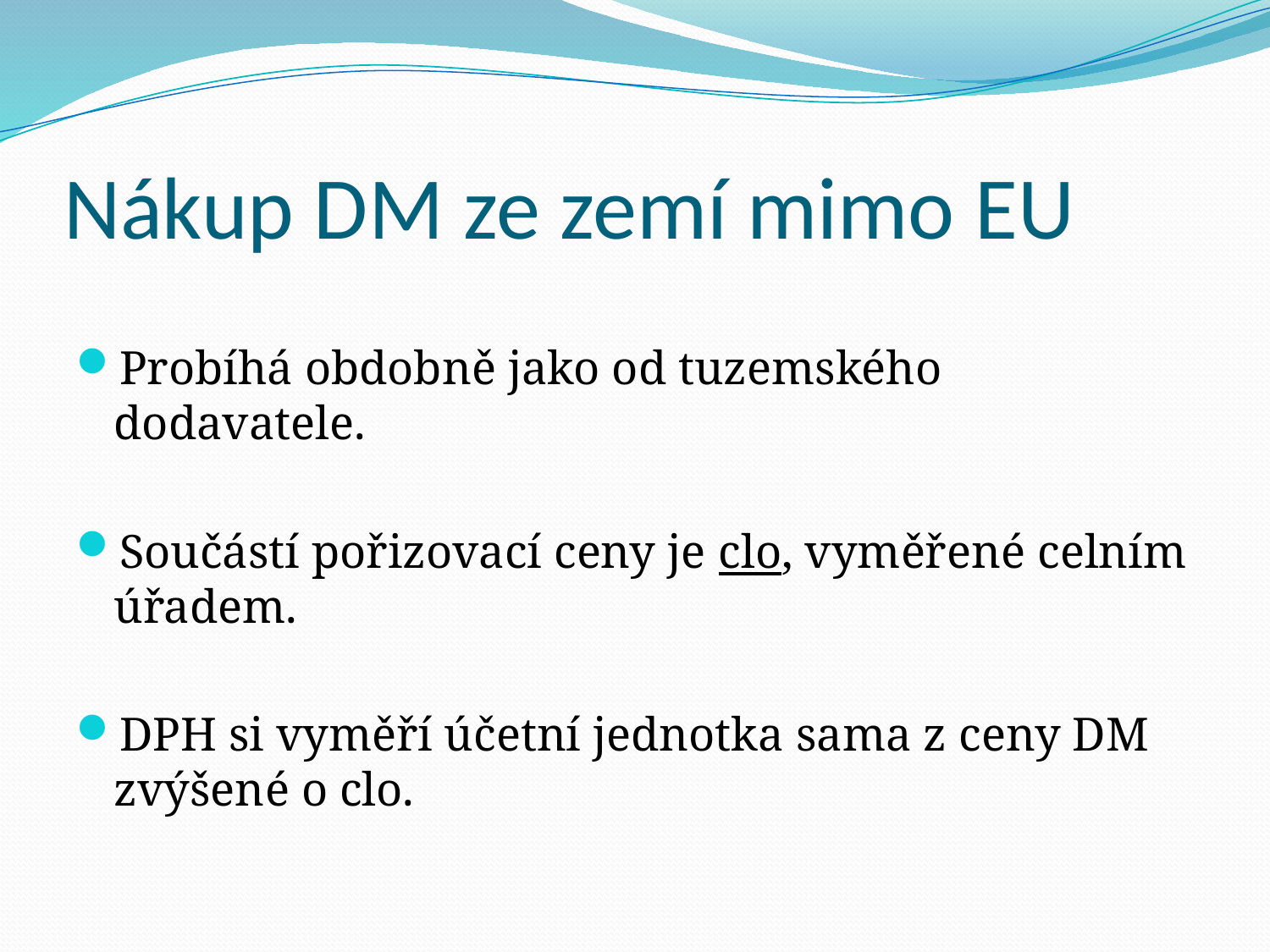

# Nákup DM ze zemí mimo EU

Probíhá obdobně jako od tuzemského dodavatele.

Součástí pořizovací ceny je clo, vyměřené celním úřadem.

DPH si vyměří účetní jednotka sama z ceny DM zvýšené o clo.